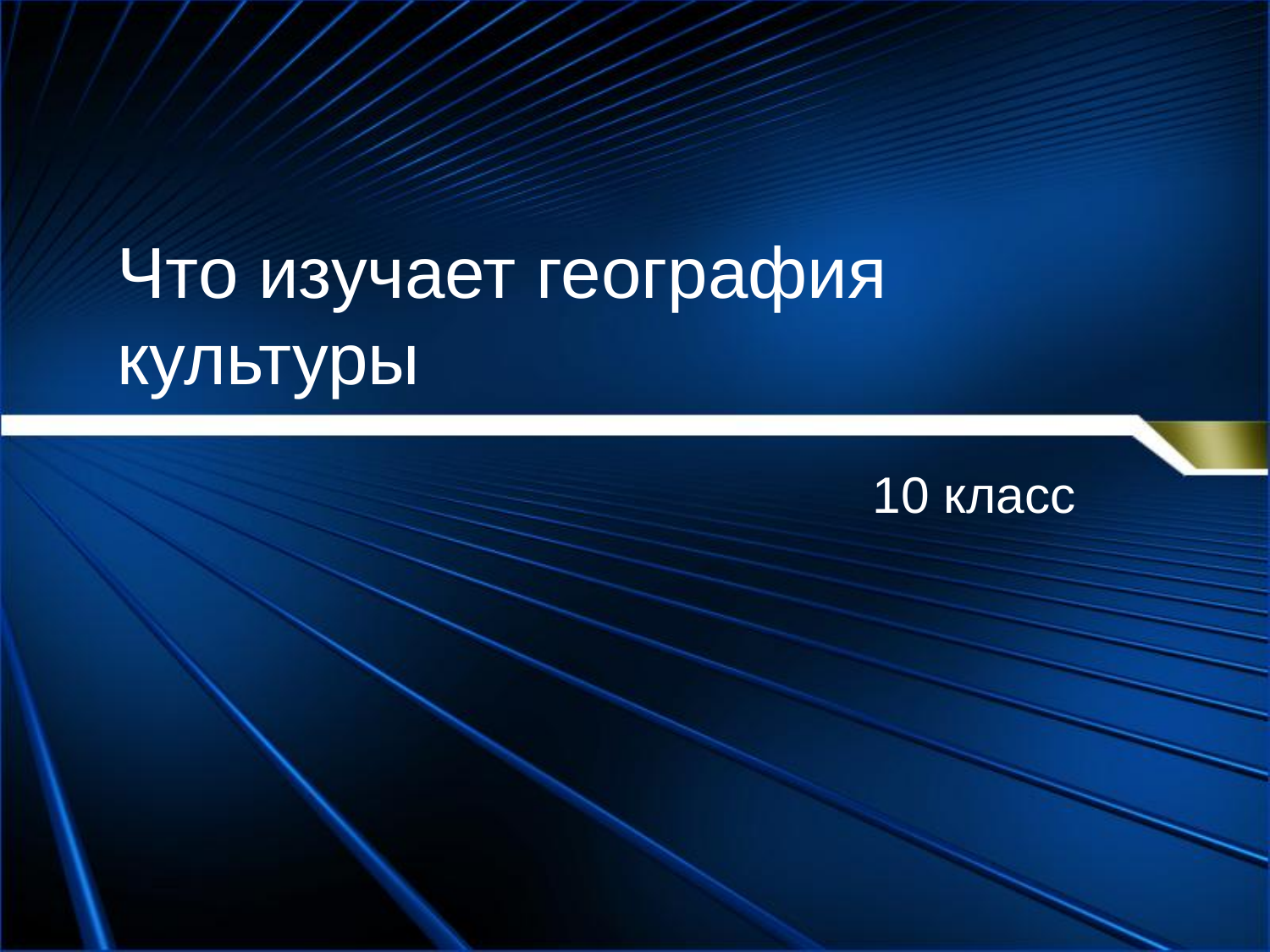

# Что изучает география культуры
10 класс